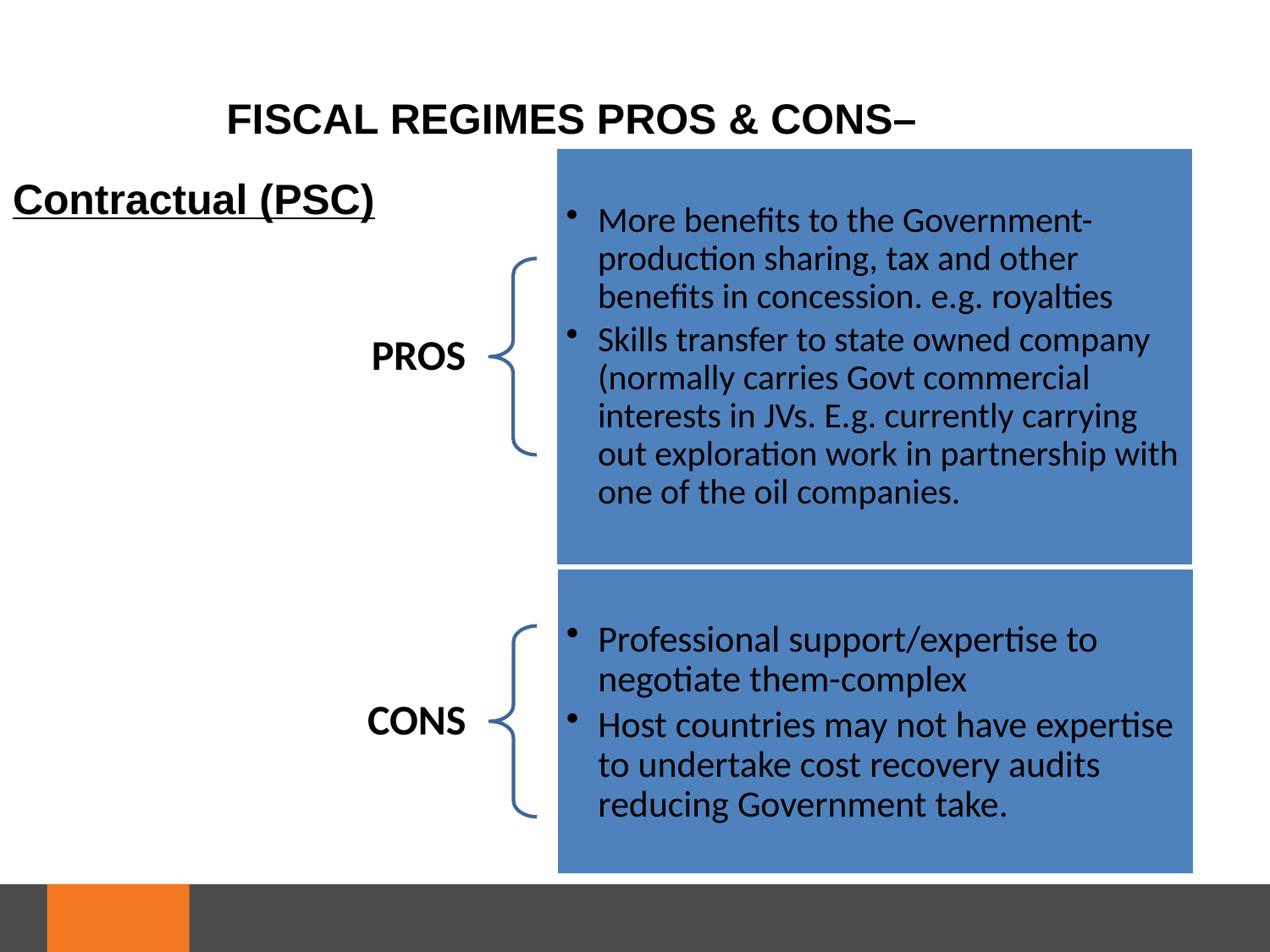

FISCAL REGIMES PROS & CONS–
PROS
More benefits to the Government-production sharing, tax and other benefits in concession. e.g. royalties
Skills transfer to state owned company (normally carries Govt commercial interests in JVs. E.g. currently carrying out exploration work in partnership with one of the oil companies.
CONS

Professional support/expertise to negotiate them-complex
Host countries may not have expertise to undertake cost recovery audits reducing Government take.

Contractual (PSC)